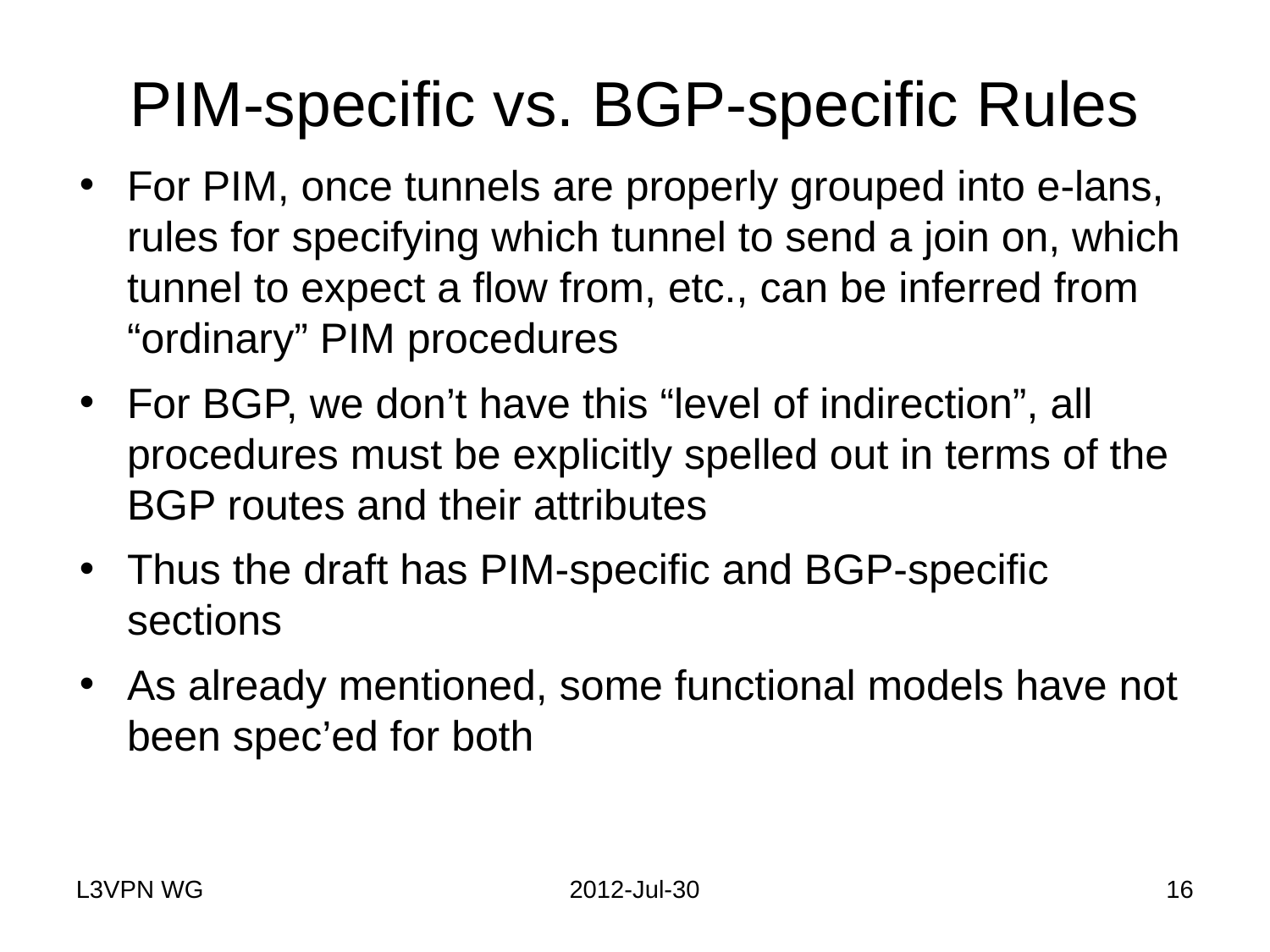

# PIM-specific vs. BGP-specific Rules
For PIM, once tunnels are properly grouped into e-lans, rules for specifying which tunnel to send a join on, which tunnel to expect a flow from, etc., can be inferred from “ordinary” PIM procedures
For BGP, we don’t have this “level of indirection”, all procedures must be explicitly spelled out in terms of the BGP routes and their attributes
Thus the draft has PIM-specific and BGP-specific sections
As already mentioned, some functional models have not been spec’ed for both
L3VPN WG
2012-Jul-30
16